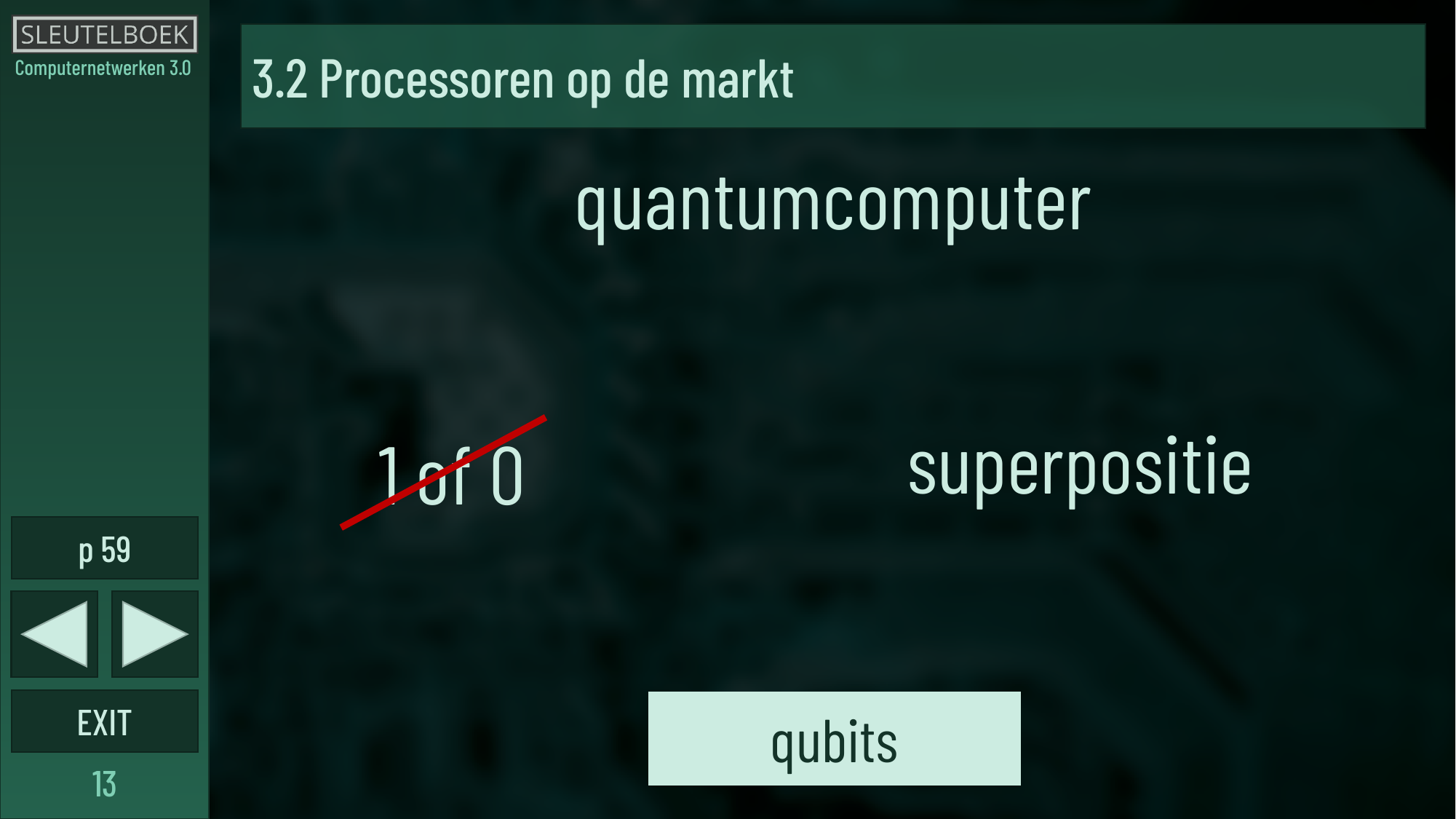

3.2 Processoren op de markt
Computernetwerken 3.0
quantumcomputer
superpositie
1 of 0
p 59
qubits
13